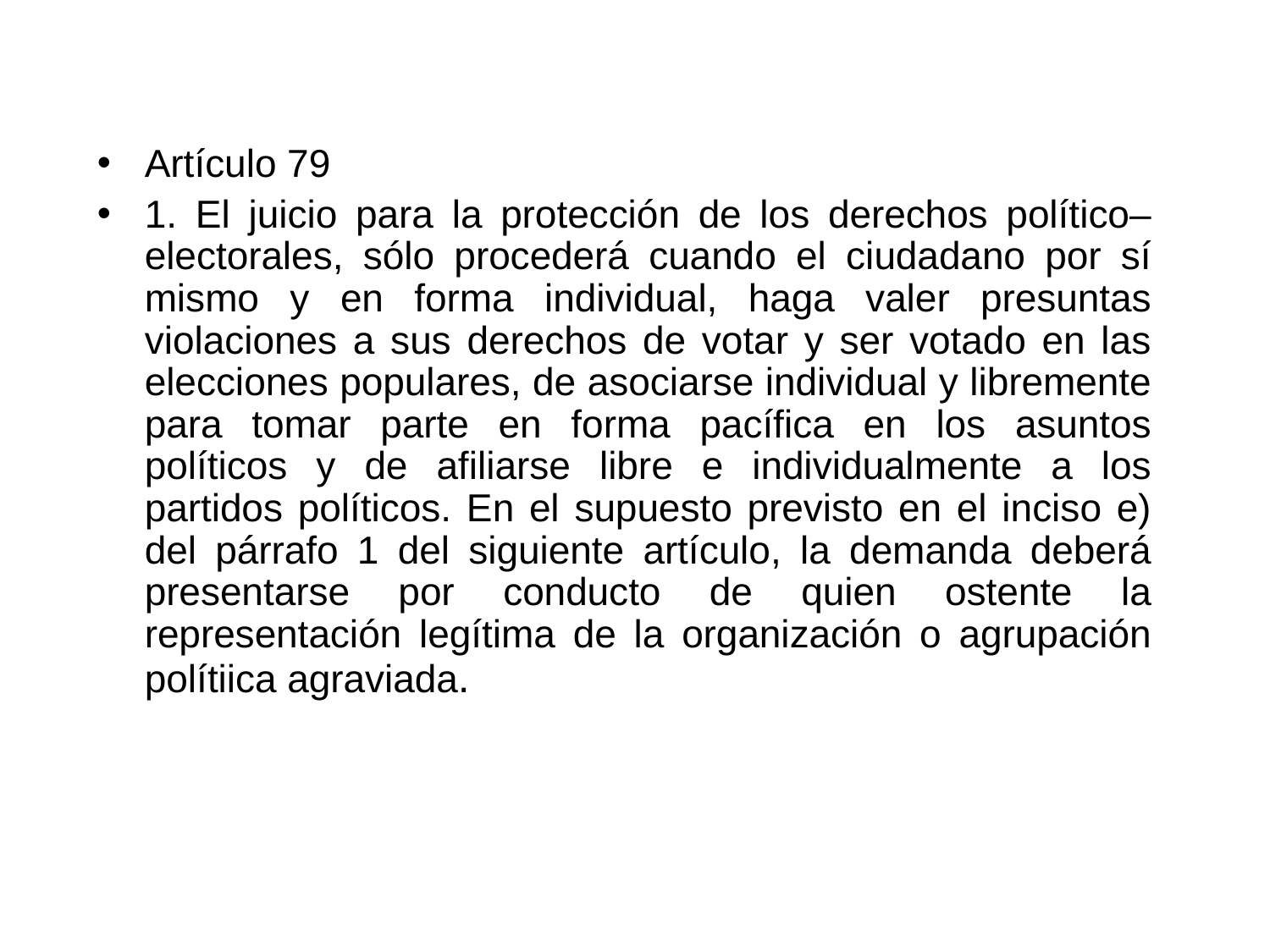

Artículo 79
1. El juicio para la protección de los derechos político–electorales, sólo procederá cuando el ciudadano por sí mismo y en forma individual, haga valer presuntas violaciones a sus derechos de votar y ser votado en las elecciones populares, de asociarse individual y libremente para tomar parte en forma pacífica en los asuntos políticos y de afiliarse libre e individualmente a los partidos políticos. En el supuesto previsto en el inciso e) del párrafo 1 del siguiente artículo, la demanda deberá presentarse por conducto de quien ostente la representación legítima de la organización o agrupación polítiica agraviada.